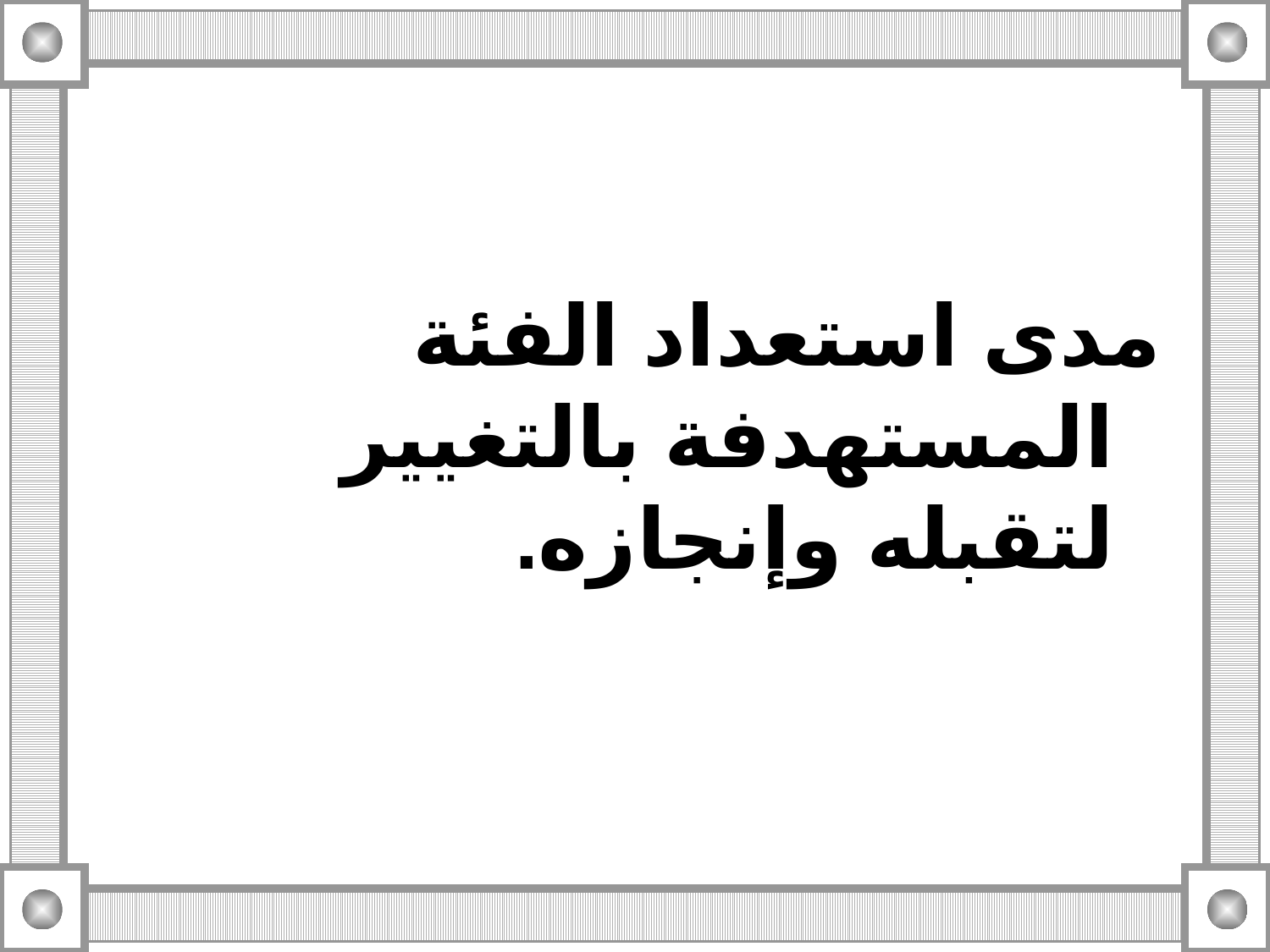

مدى استعداد الفئة المستهدفة بالتغيير لتقبله وإنجازه.